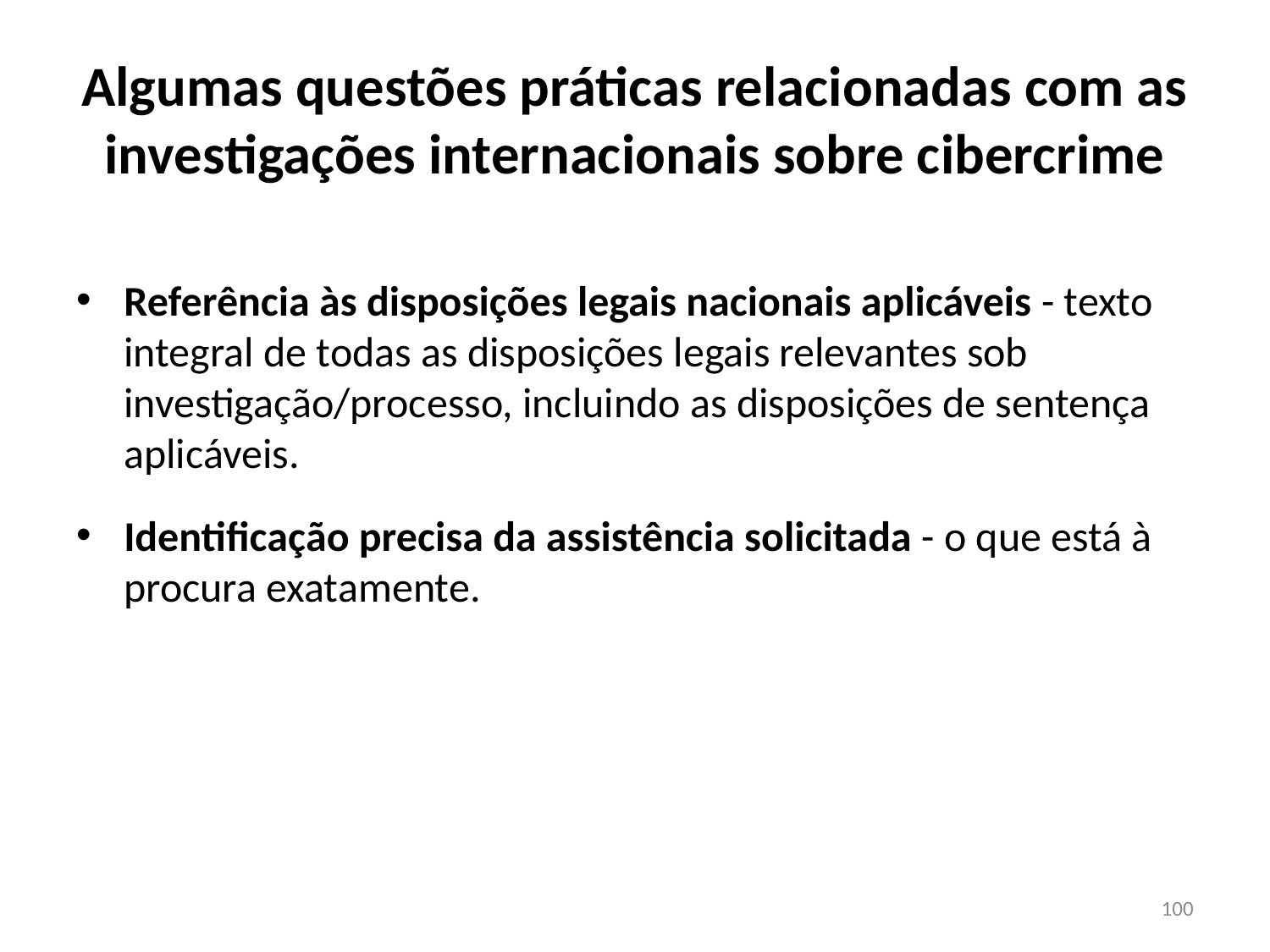

# Algumas questões práticas relacionadas com as investigações internacionais sobre cibercrime
Referência às disposições legais nacionais aplicáveis - texto integral de todas as disposições legais relevantes sob investigação/processo, incluindo as disposições de sentença aplicáveis.
Identificação precisa da assistência solicitada - o que está à procura exatamente.
100